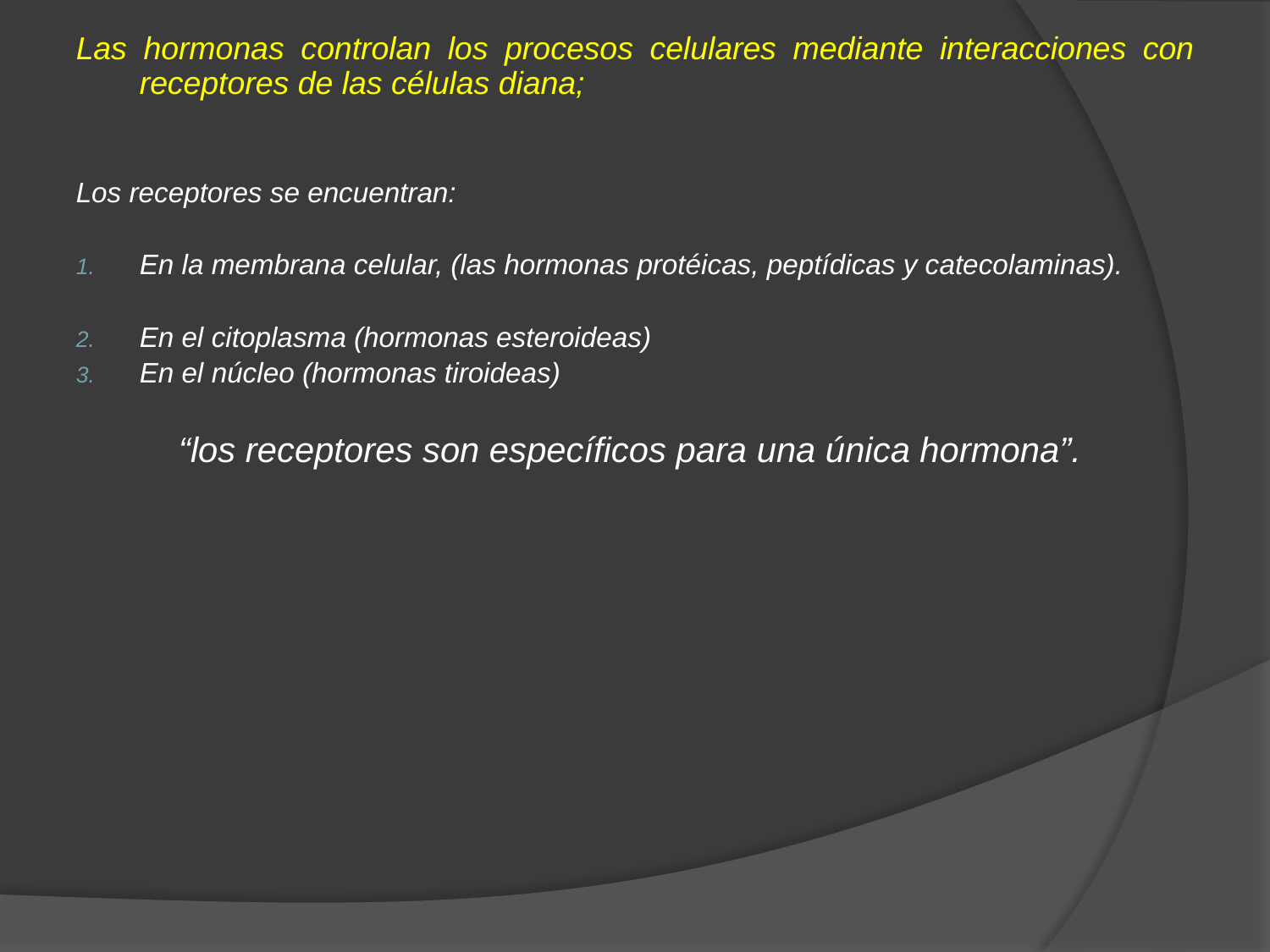

Las hormonas controlan los procesos celulares mediante interacciones con receptores de las células diana;

Los receptores se encuentran:

En la membrana celular, (las hormonas protéicas, peptídicas y catecolaminas).

En el citoplasma (hormonas esteroideas)
En el núcleo (hormonas tiroideas)

“los receptores son específicos para una única hormona”.